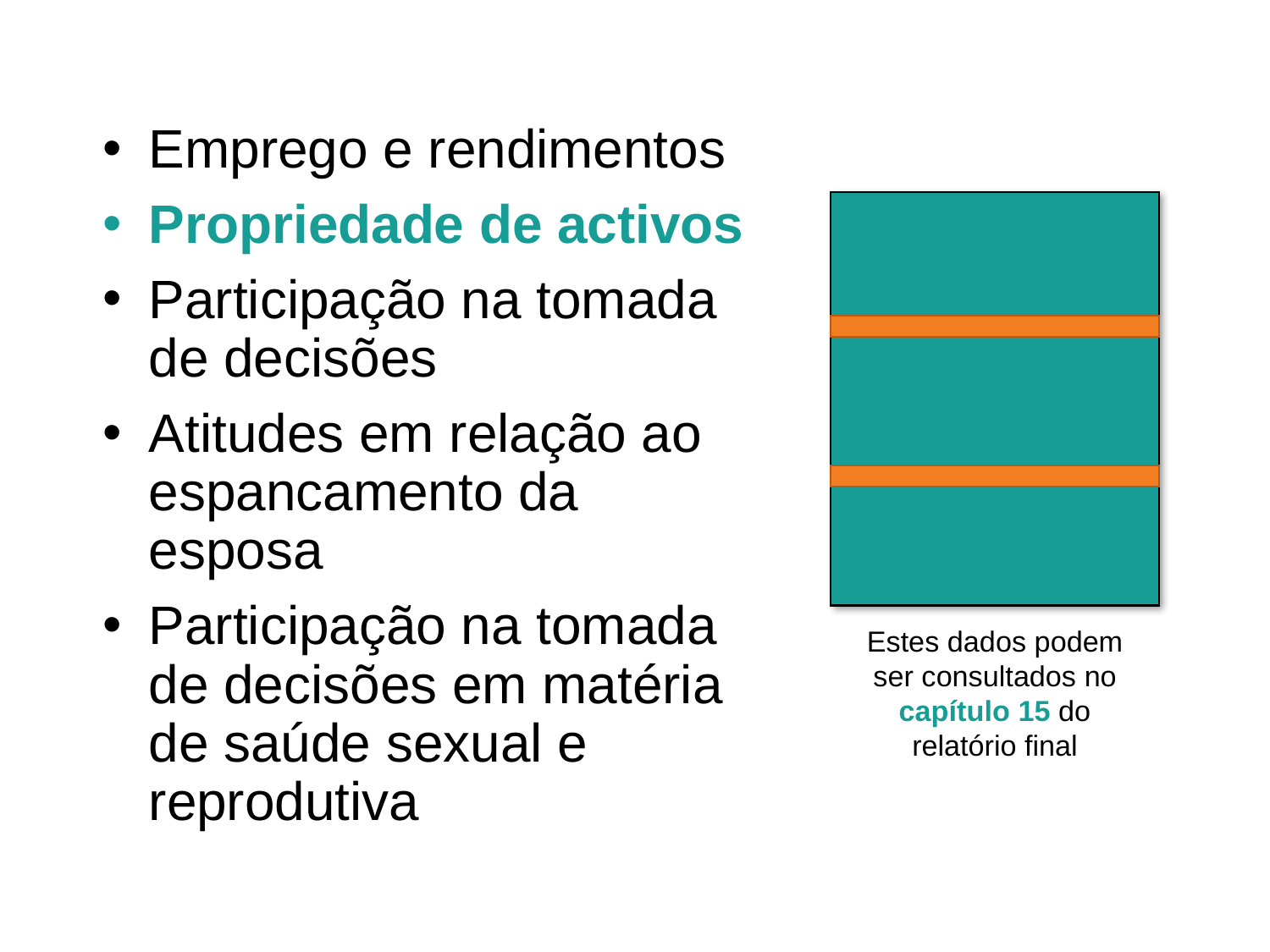

Emprego e rendimentos
Propriedade de activos
Participação na tomada de decisões
Atitudes em relação ao espancamento da esposa
Participação na tomada de decisões em matéria de saúde sexual e reprodutiva

Estes dados podem ser consultados no capítulo 15 do relatório final